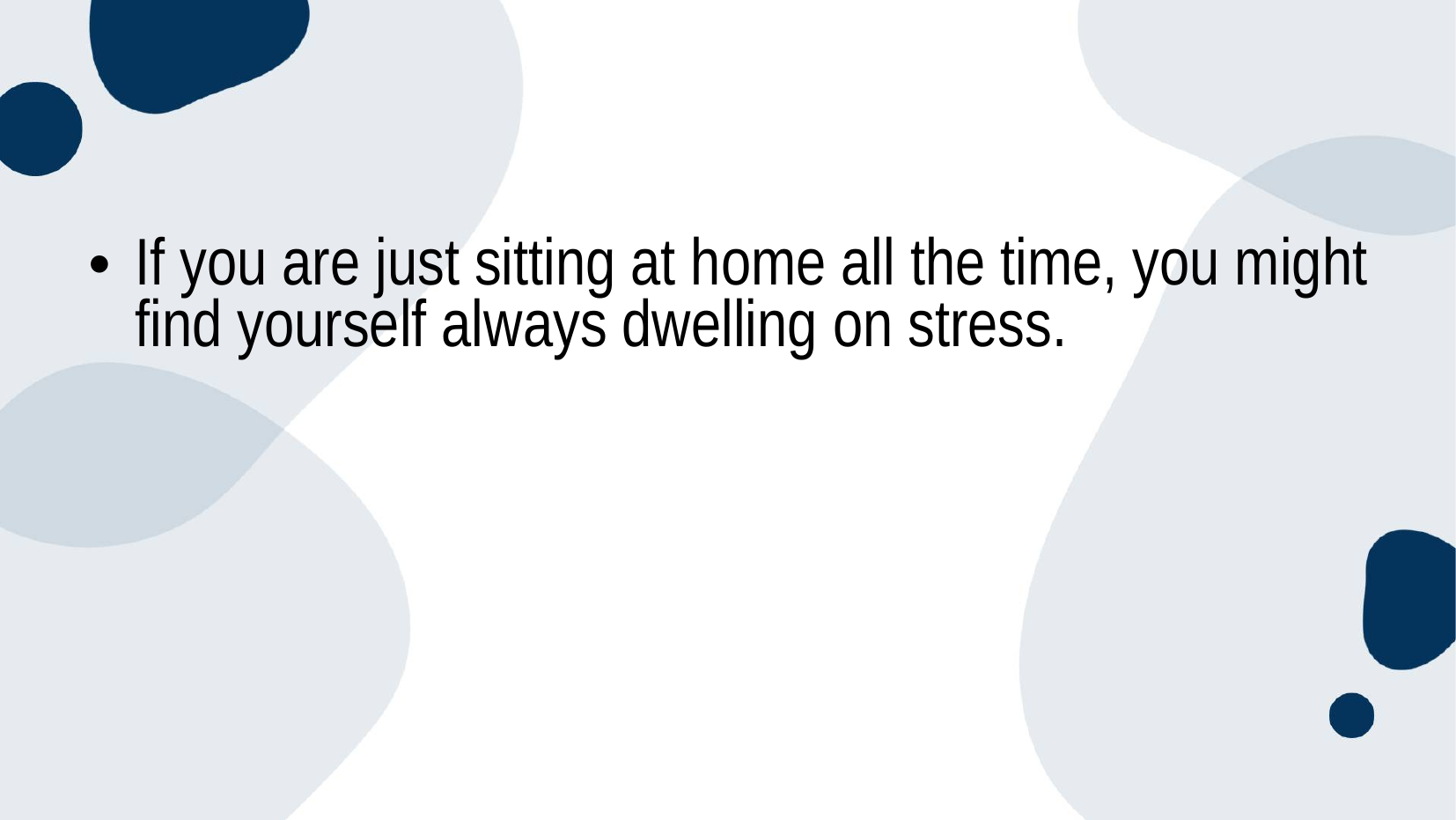

If you are just sitting at home all the time, you might find yourself always dwelling on stress.